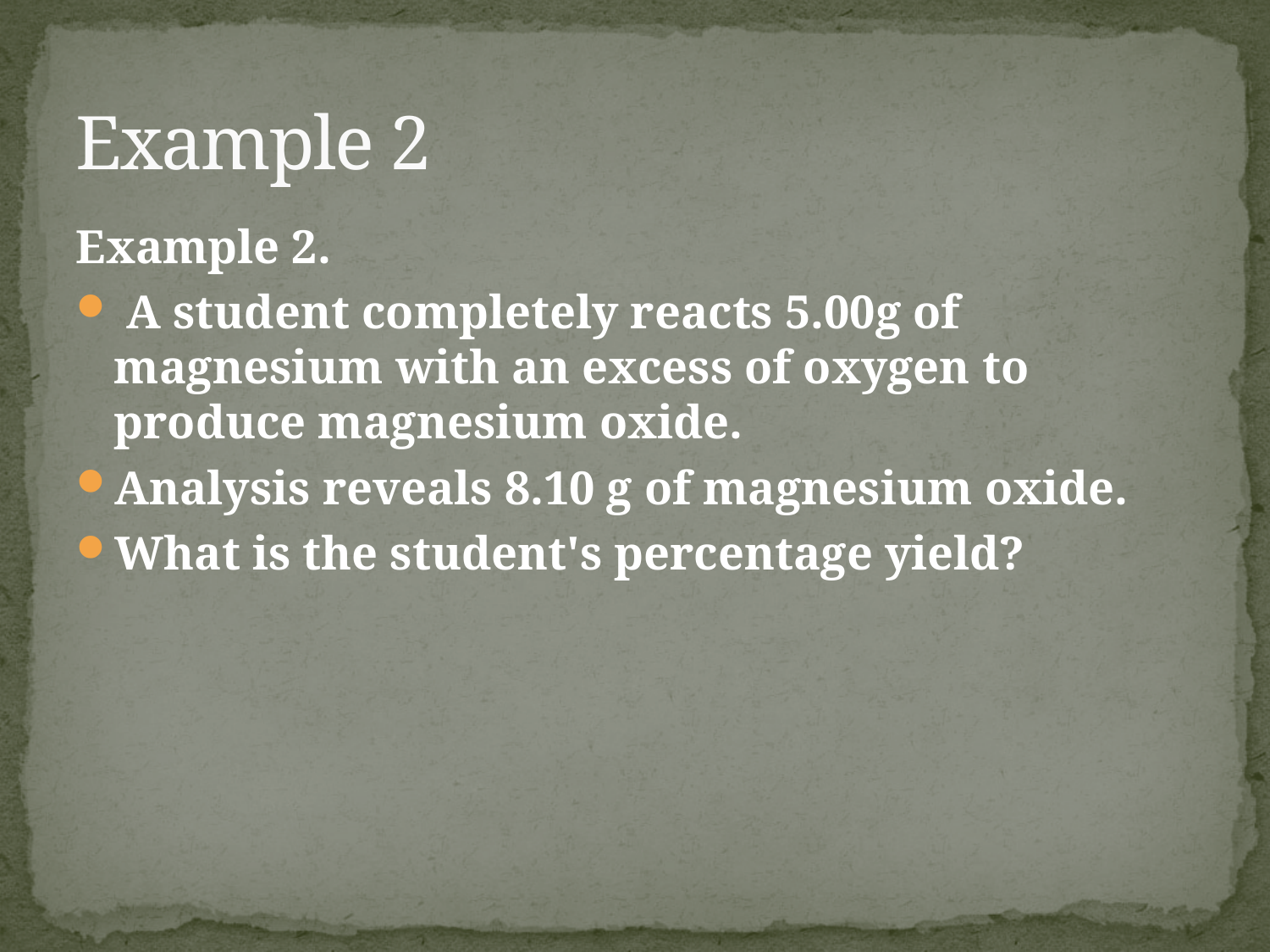

# Example 2
Example 2.
 A student completely reacts 5.00g of magnesium with an excess of oxygen to produce magnesium oxide.
Analysis reveals 8.10 g of magnesium oxide.
What is the student's percentage yield?